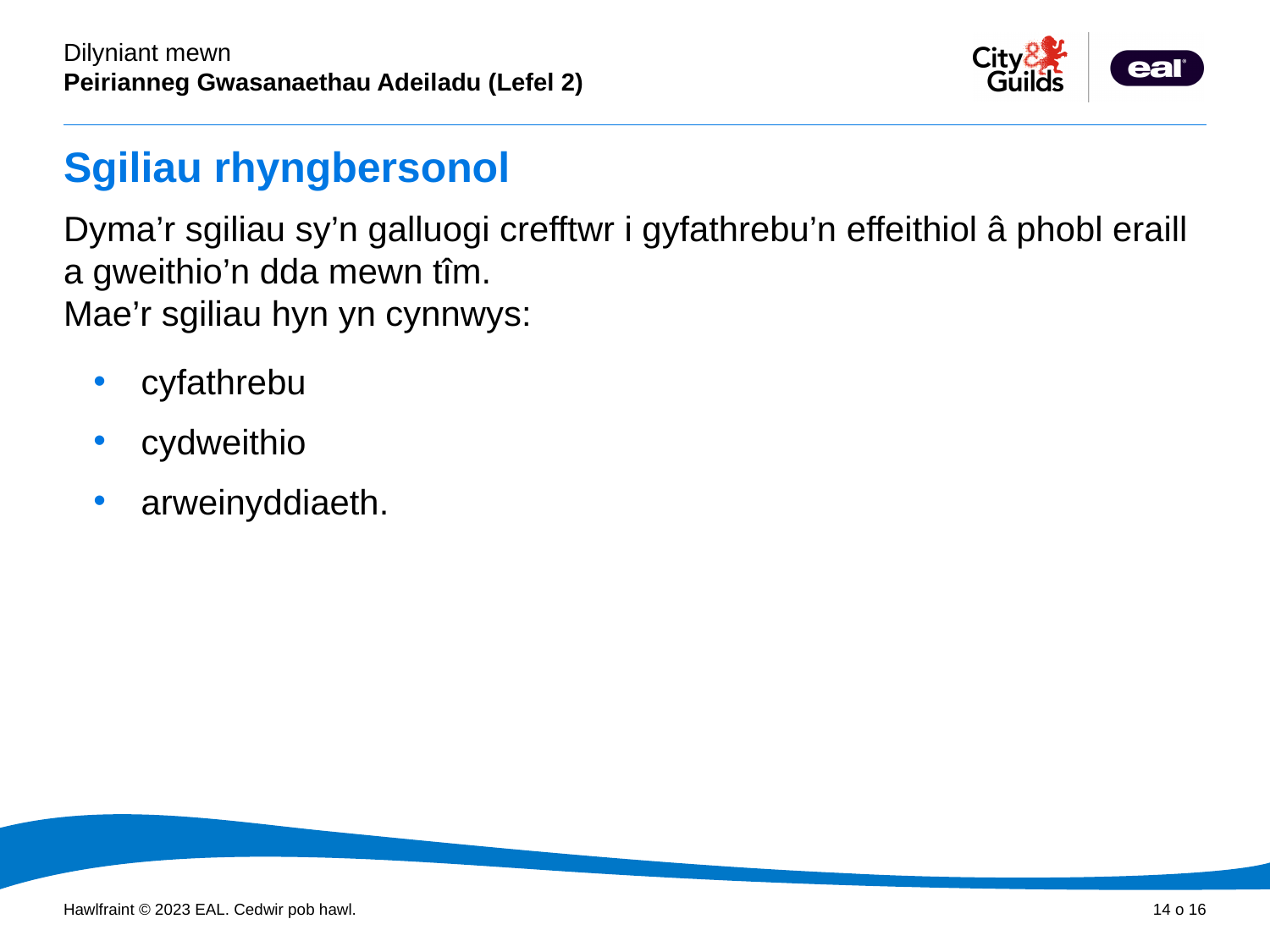

# Sgiliau rhyngbersonol
Dyma’r sgiliau sy’n galluogi crefftwr i gyfathrebu’n effeithiol â phobl eraill a gweithio’n dda mewn tîm.
Mae’r sgiliau hyn yn cynnwys:
cyfathrebu
cydweithio
arweinyddiaeth.